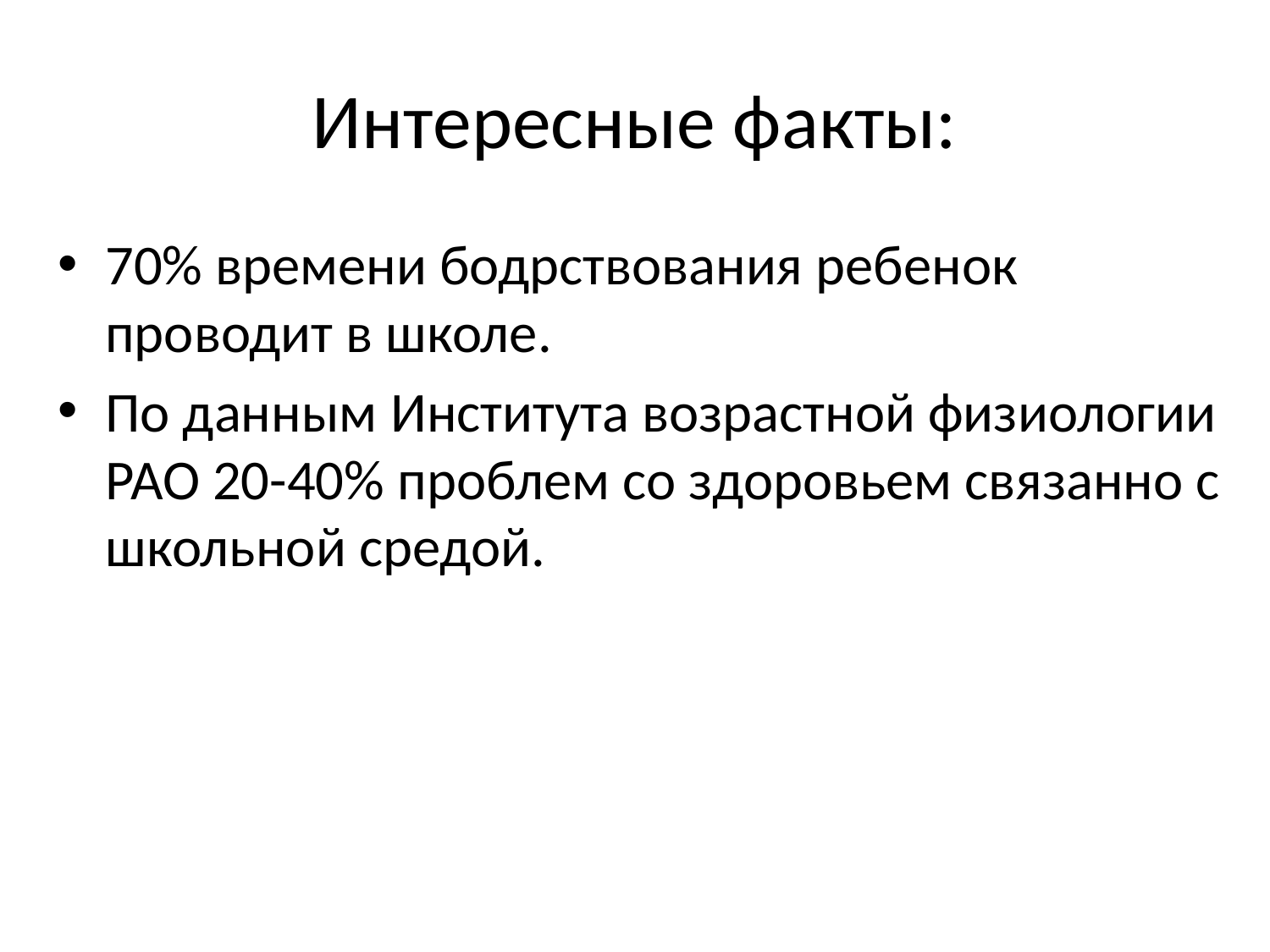

# Интересные факты:
70% времени бодрствования ребенок проводит в школе.
По данным Института возрастной физиологии РАО 20-40% проблем со здоровьем связанно с школьной средой.